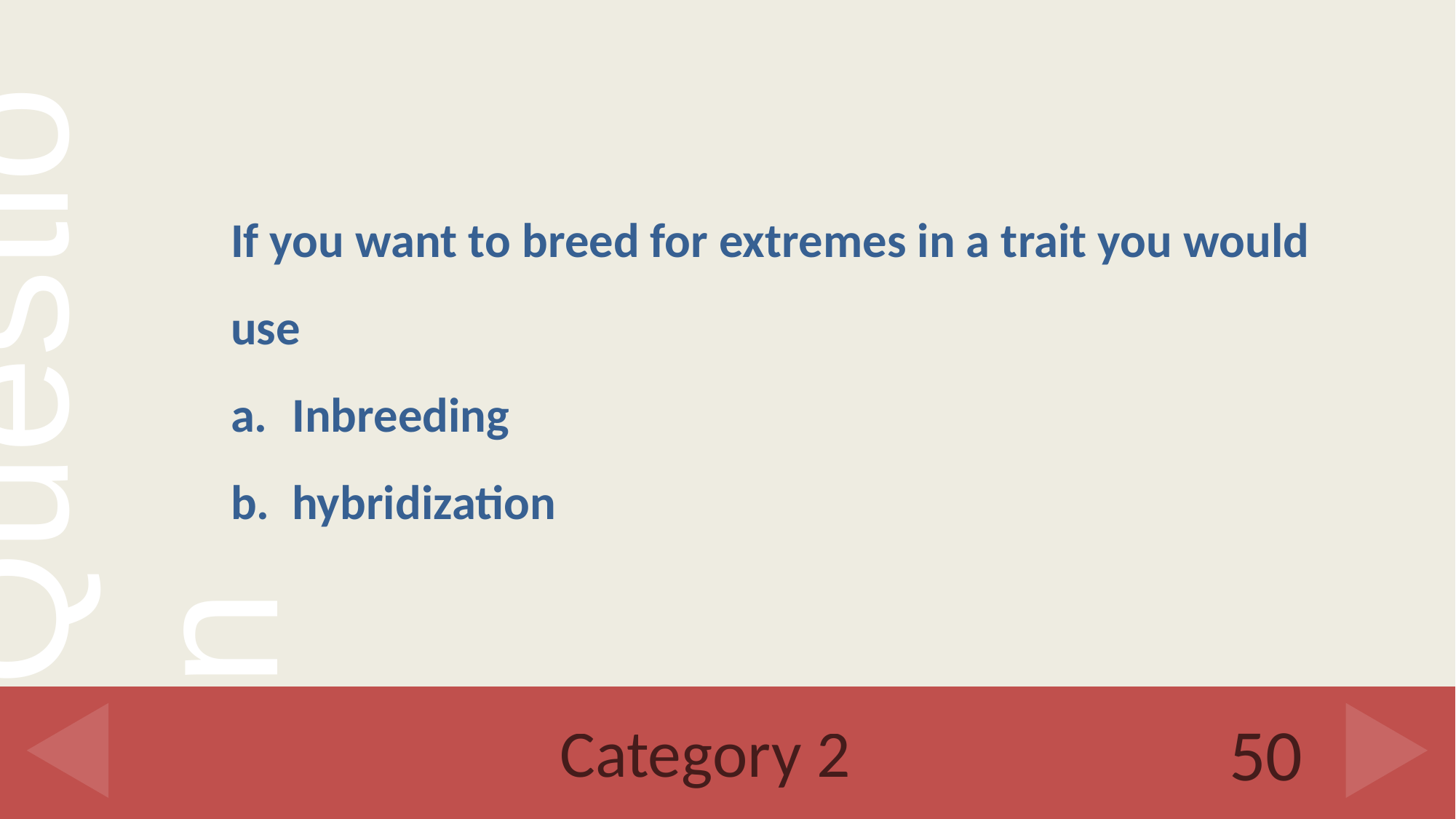

If you want to breed for extremes in a trait you would use
Inbreeding
hybridization
# Category 2
50